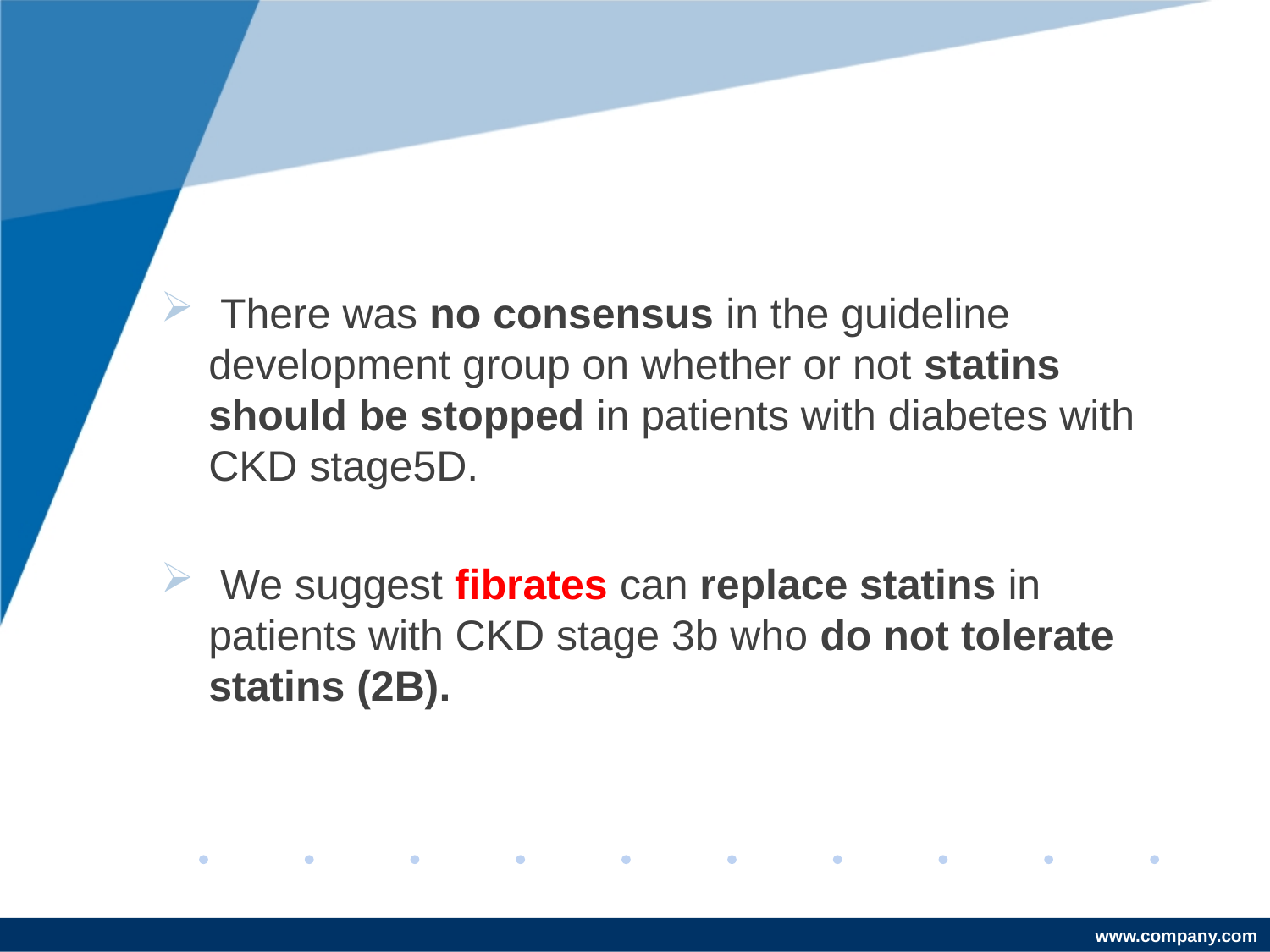

#

 There was no consensus in the guideline development group on whether or not statins should be stopped in patients with diabetes with CKD stage5D.

 We suggest fibrates can replace statins in patients with CKD stage 3b who do not tolerate statins (2B).